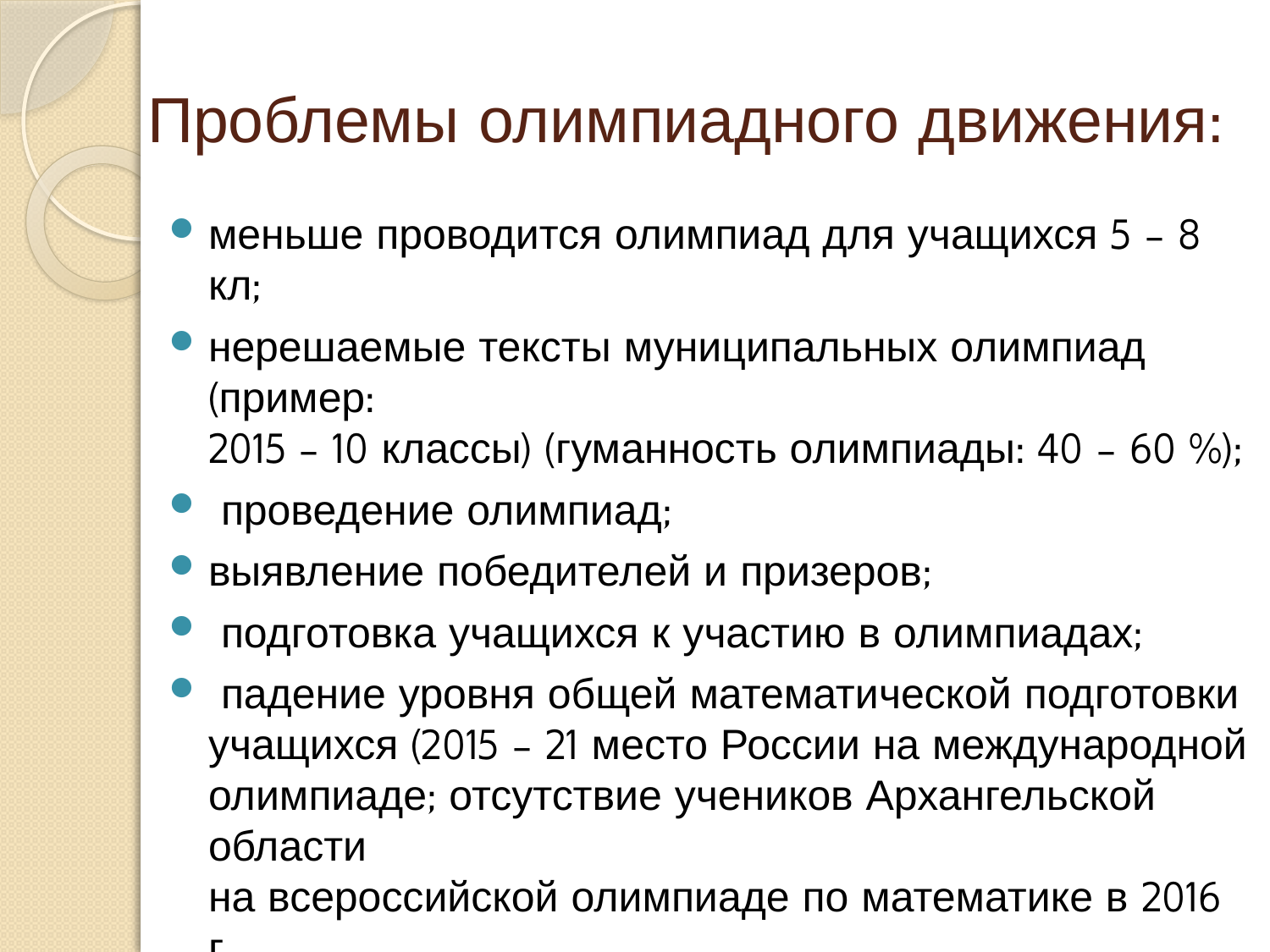

# Проблемы олимпиадного движения:
меньше проводится олимпиад для учащихся 5 – 8  кл;
нерешаемые тексты муниципальных олимпиад (пример:
2015 – 10 классы) (гуманность олимпиады: 40 – 60 %);
 проведение олимпиад;
выявление победителей и призеров;
 подготовка учащихся к участию в олимпиадах;
 падение уровня общей математической подготовки
учащихся (2015 – 21 место России на международной
олимпиаде; отсутствие учеников Архангельской области
на всероссийской олимпиаде по математике в 2016 г. 
Кировская обл. – 15 участников, 5 призеров);
 …